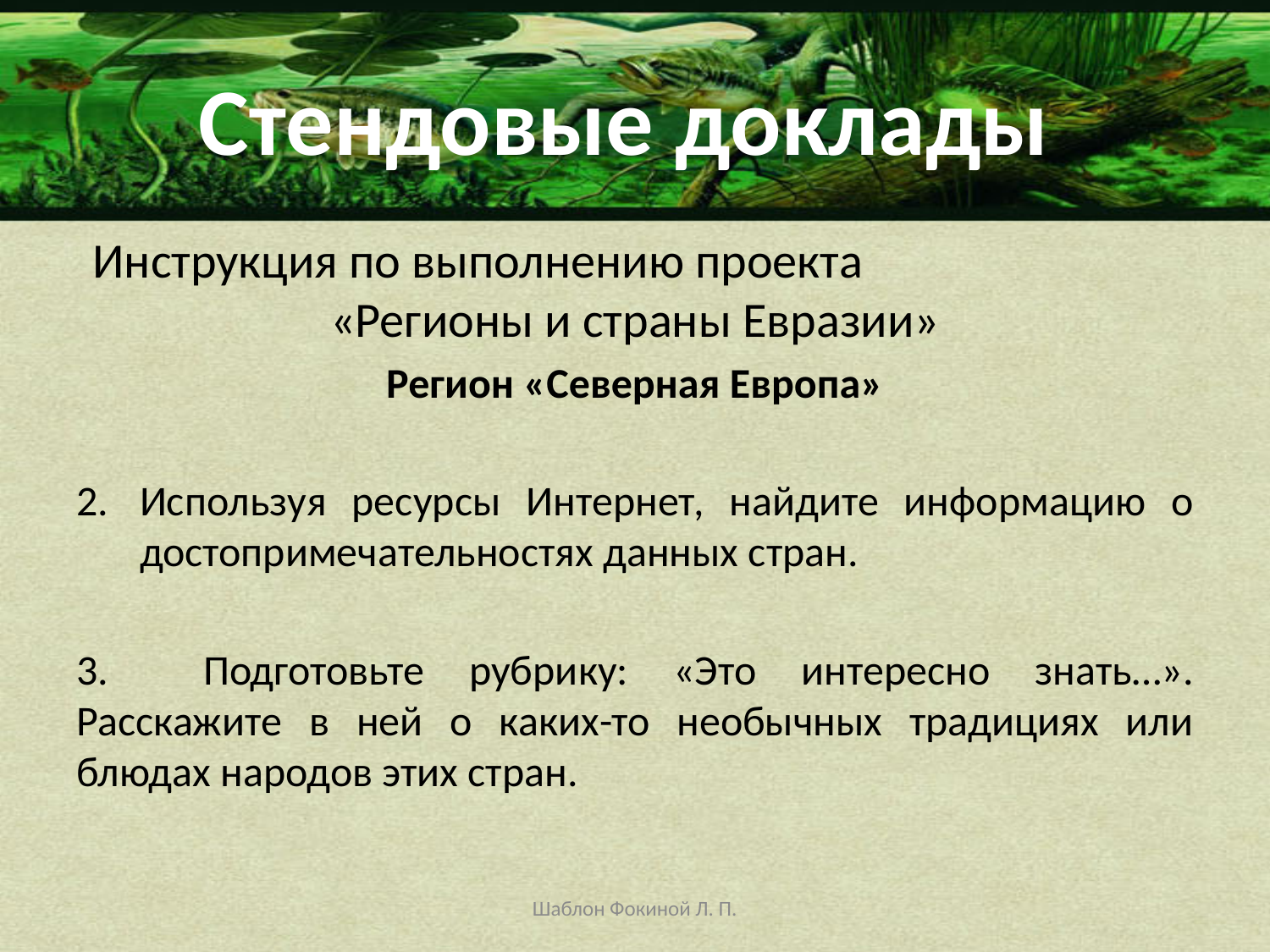

# Стендовые доклады
Инструкция по выполнению проекта                             «Регионы и страны Евразии»
Регион «Северная Европа»

Используя ресурсы Интернет, найдите информацию о достопримечательностях данных стран.

3.	Подготовьте рубрику: «Это интересно знать…». Расскажите в ней о каких-то необычных традициях или блюдах народов этих стран.

Шаблон Фокиной Л. П.